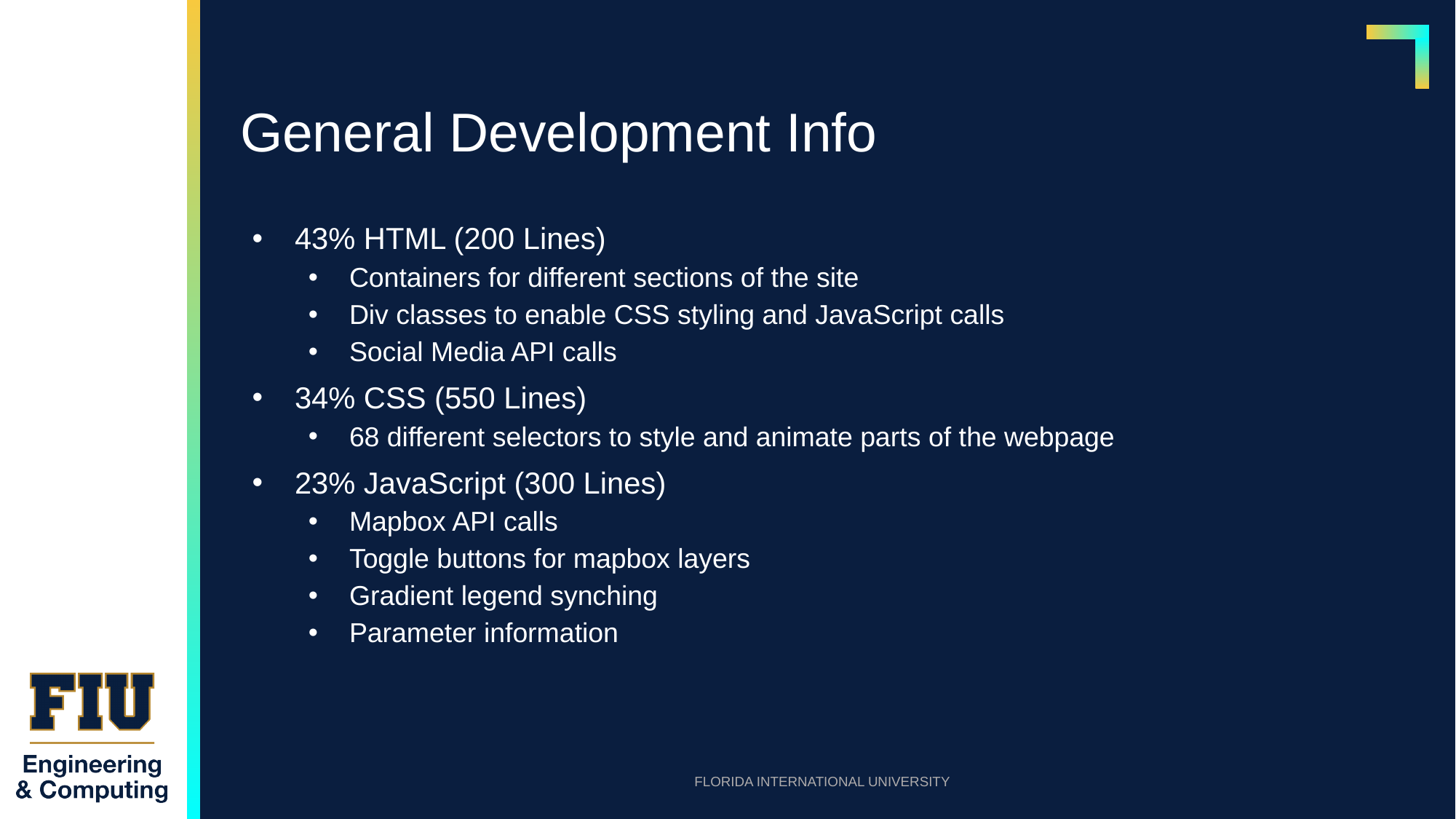

# General Development Info
43% HTML (200 Lines)
Containers for different sections of the site
Div classes to enable CSS styling and JavaScript calls
Social Media API calls
34% CSS (550 Lines)
68 different selectors to style and animate parts of the webpage
23% JavaScript (300 Lines)
Mapbox API calls
Toggle buttons for mapbox layers
Gradient legend synching
Parameter information